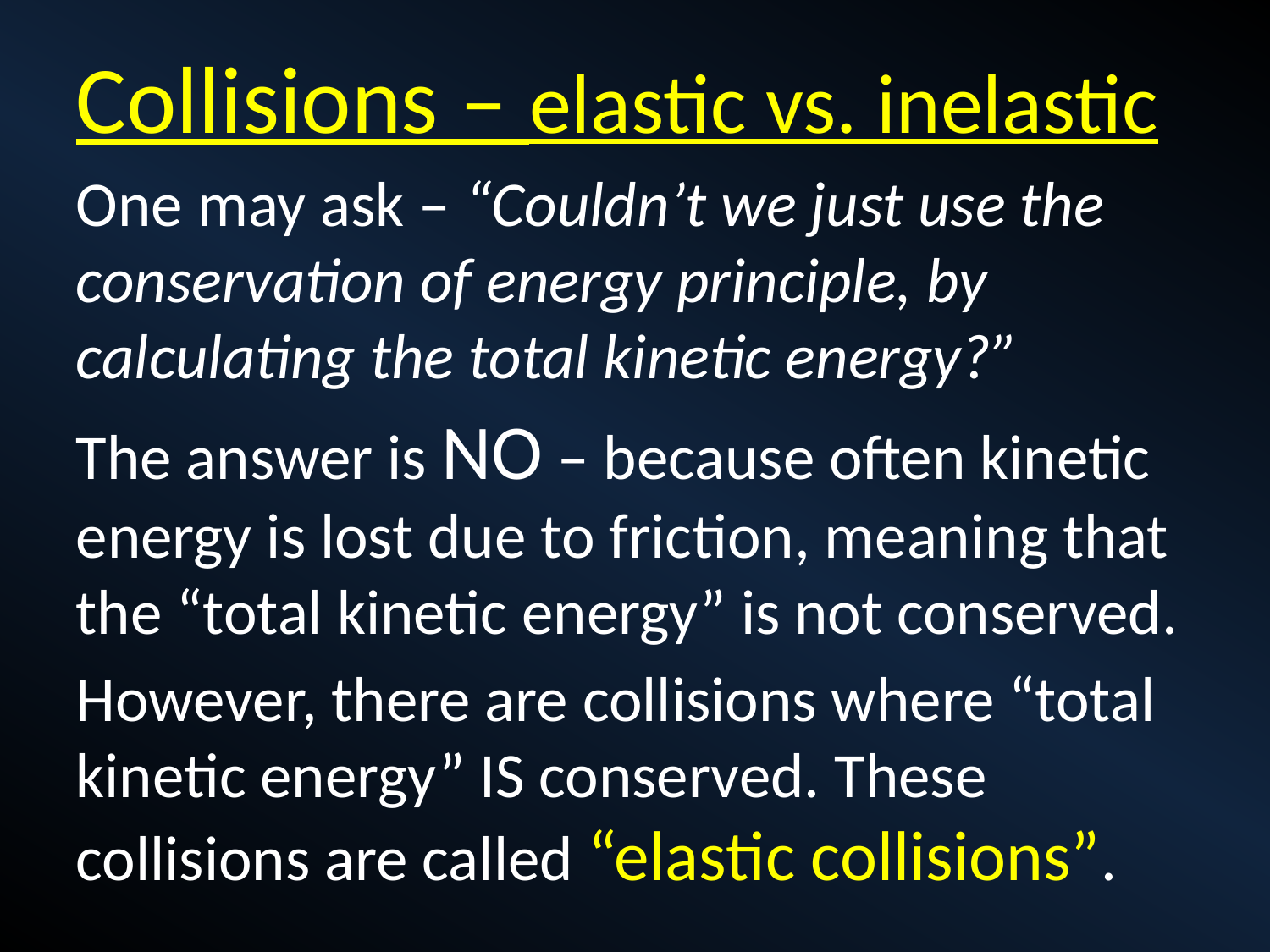

Collisions – elastic vs. inelastic
One may ask – “Couldn’t we just use the conservation of energy principle, by calculating the total kinetic energy?”
The answer is NO – because often kinetic energy is lost due to friction, meaning that the “total kinetic energy” is not conserved.
However, there are collisions where “total kinetic energy” IS conserved. These collisions are called “elastic collisions”.